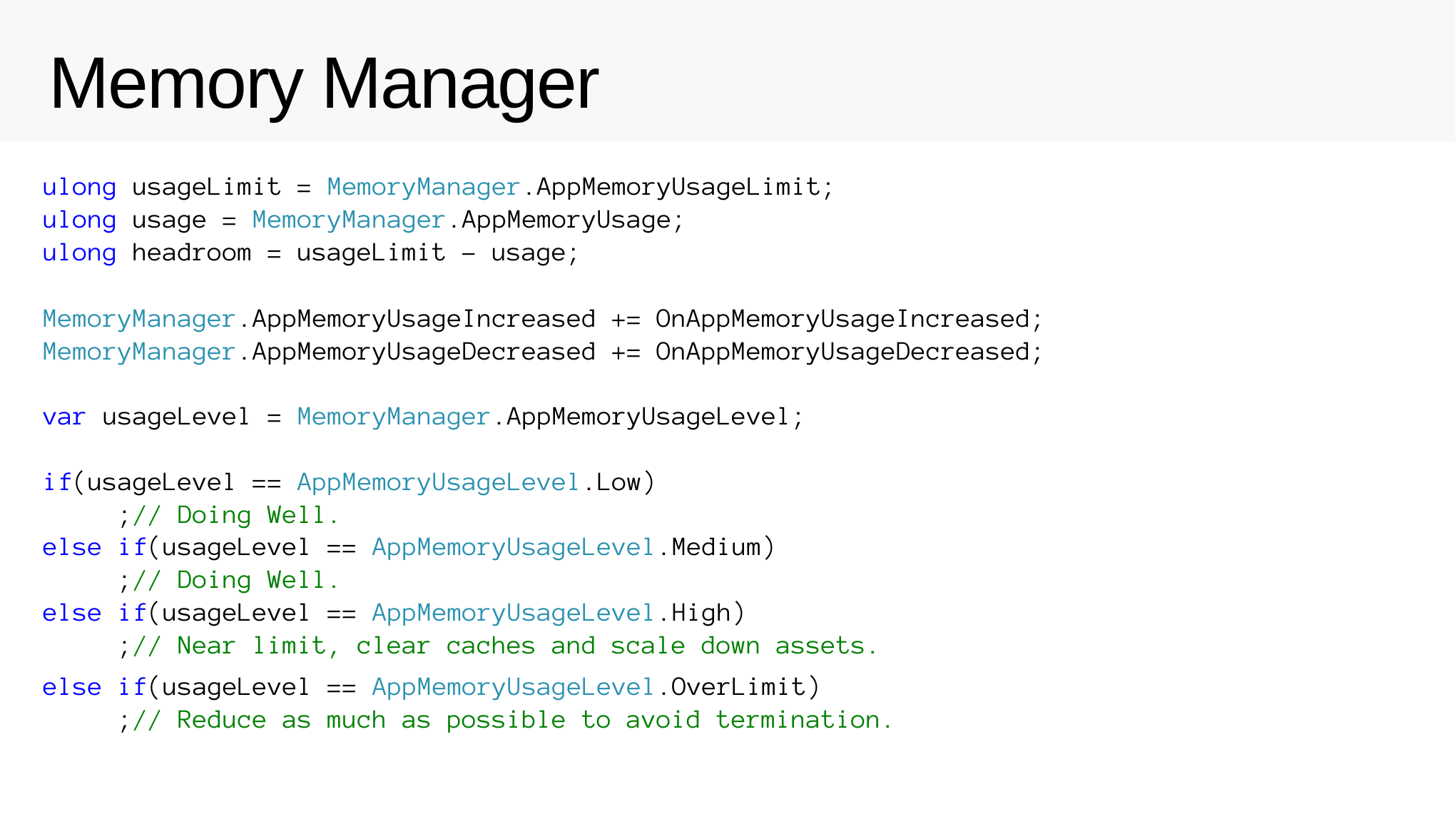

# Memory Manager
ulong usageLimit = MemoryManager.AppMemoryUsageLimit;
ulong usage = MemoryManager.AppMemoryUsage;
ulong headroom = usageLimit - usage;
MemoryManager.AppMemoryUsageIncreased += OnAppMemoryUsageIncreased;
MemoryManager.AppMemoryUsageDecreased += OnAppMemoryUsageDecreased;

var usageLevel = MemoryManager.AppMemoryUsageLevel;

if(usageLevel == AppMemoryUsageLevel.Low)
     ;// Doing Well.
else if(usageLevel == AppMemoryUsageLevel.Medium)
     ;// Doing Well.
else if(usageLevel == AppMemoryUsageLevel.High)
     ;// Near limit, clear caches and scale down assets.
else if(usageLevel == AppMemoryUsageLevel.OverLimit)
     ;// Reduce as much as possible to avoid termination.